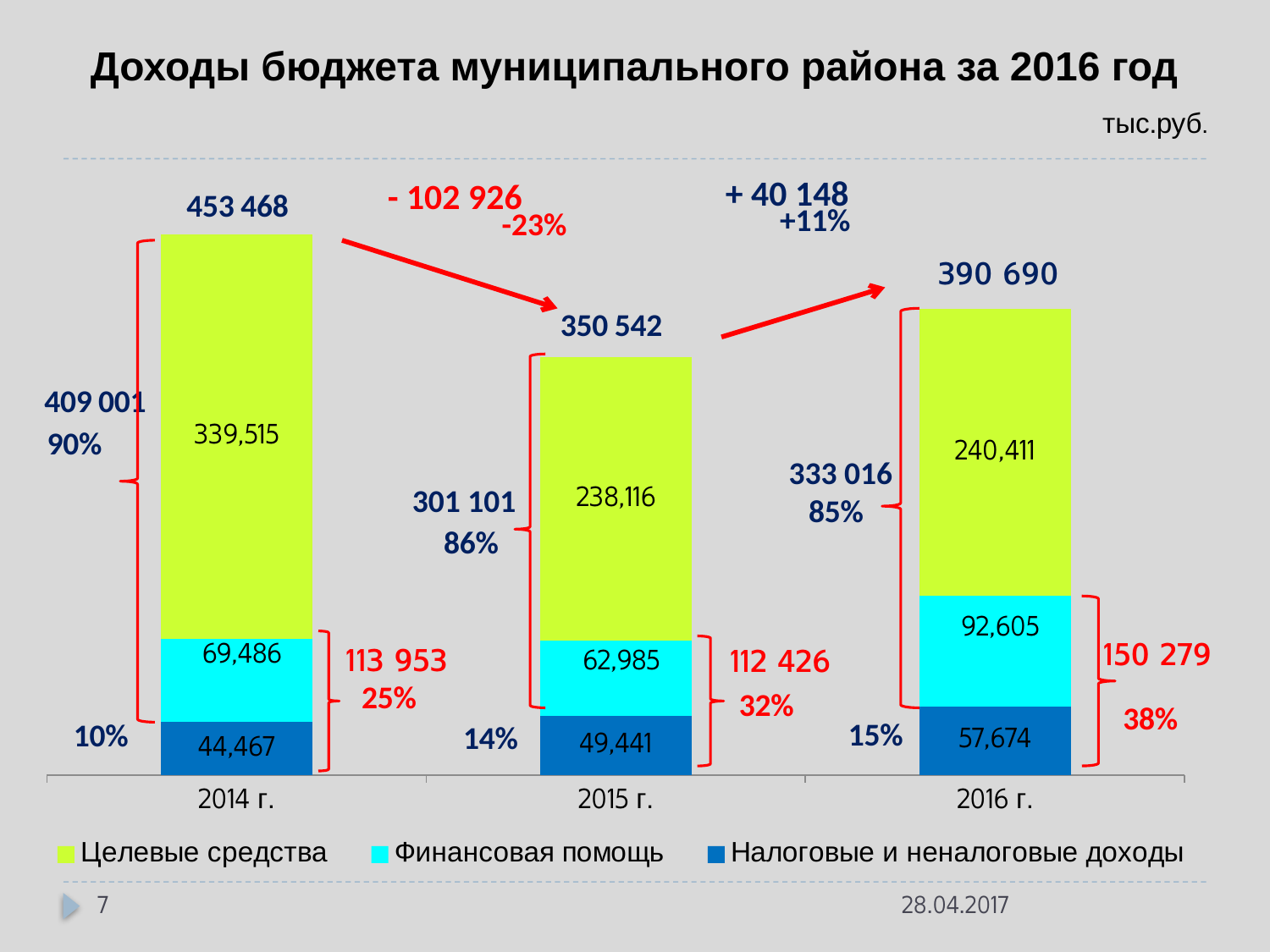

# Доходы бюджета муниципального района за 2016 год
тыс.руб.

### Chart

| Category | Налоговые и неналоговые доходы | Финансовая помощь | Целевые средства |
|---|---|---|---|
| 2014 г. | 44467.0 | 69486.0 | 339515.0 |
| 2015 г. | 49441.0 | 62985.0 | 238116.0 |
| 2016 г. | 57674.0 | 92605.0 | 240411.0 |
+ 40 148
- 102 926
-23%

333 016
301 101

112 426
7
28.04.2017